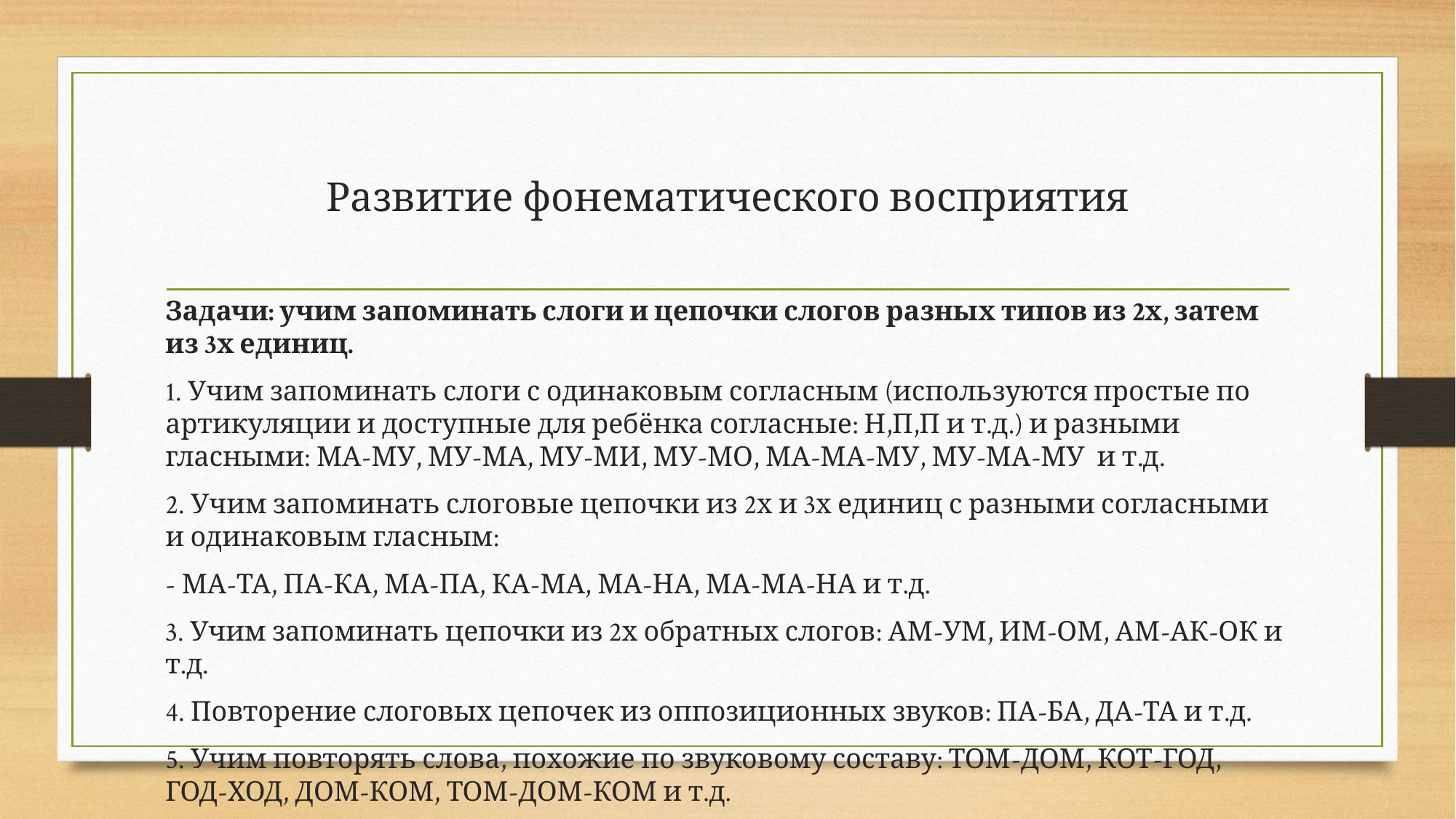

# Развитие фонематического восприятия
Задачи: учим запоминать слоги и цепочки слогов разных типов из 2х, затем из 3х единиц.
1. Учим запоминать слоги с одинаковым согласным (используются простые по артикуляции и доступные для ребёнка согласные: Н,П,П и т.д.) и разными гласными: МА-МУ, МУ-МА, МУ-МИ, МУ-МО, МА-МА-МУ, МУ-МА-МУ  и т.д.
2. Учим запоминать слоговые цепочки из 2х и 3х единиц с разными согласными и одинаковым гласным:
- МА-ТА, ПА-КА, МА-ПА, КА-МА, МА-НА, МА-МА-НА и т.д.
3. Учим запоминать цепочки из 2х обратных слогов: АМ-УМ, ИМ-ОМ, АМ-АК-ОК и т.д.
4. Повторение слоговых цепочек из оппозиционных звуков: ПА-БА, ДА-ТА и т.д.
5. Учим повторять слова, похожие по звуковому составу: ТОМ-ДОМ, КОТ-ГОД, ГОД-ХОД, ДОМ-КОМ, ТОМ-ДОМ-КОМ и т.д.